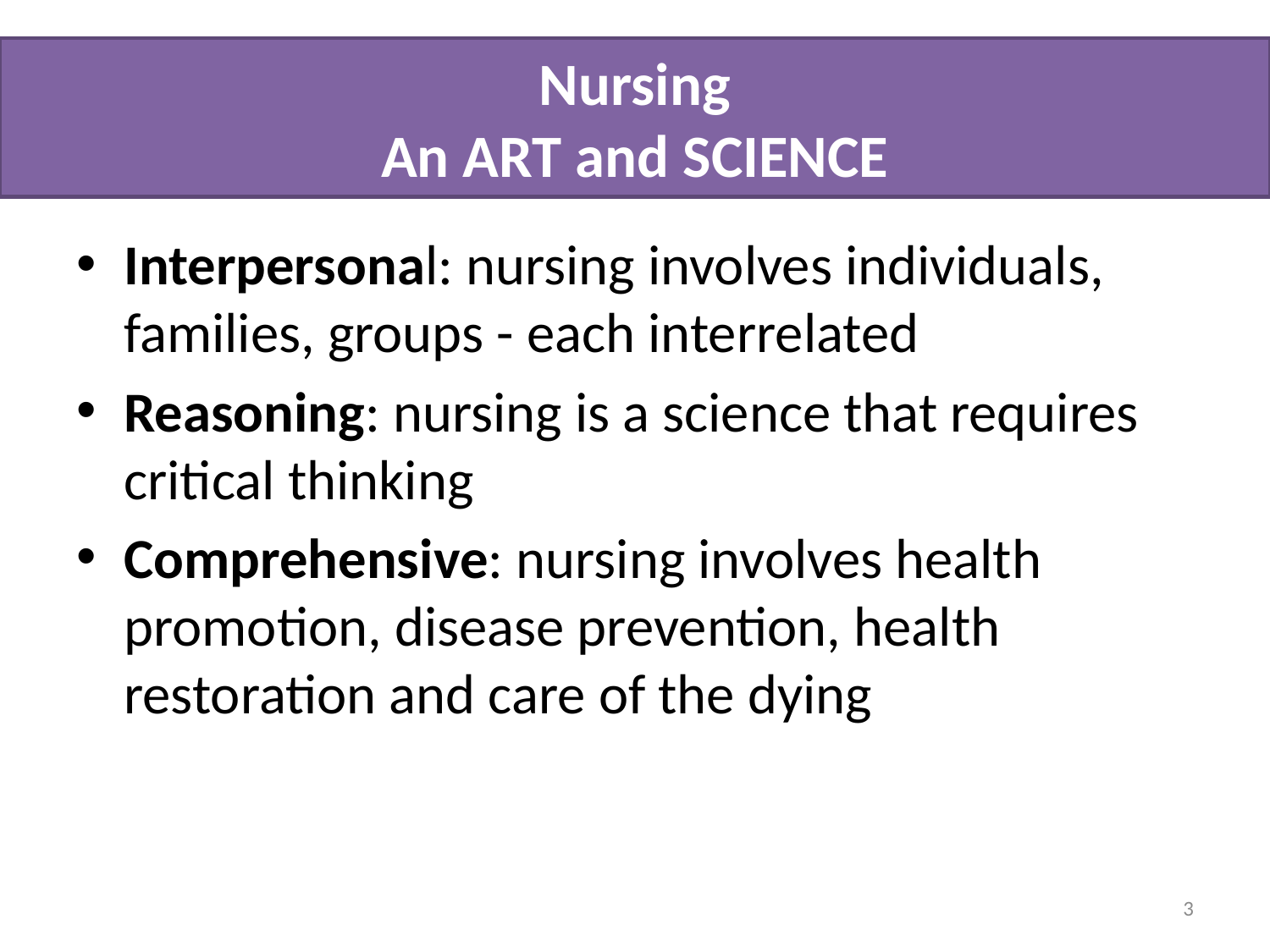

# Nursing An ART and SCIENCE
Interpersonal: nursing involves individuals, families, groups - each interrelated
Reasoning: nursing is a science that requires critical thinking
Comprehensive: nursing involves health promotion, disease prevention, health restoration and care of the dying
3